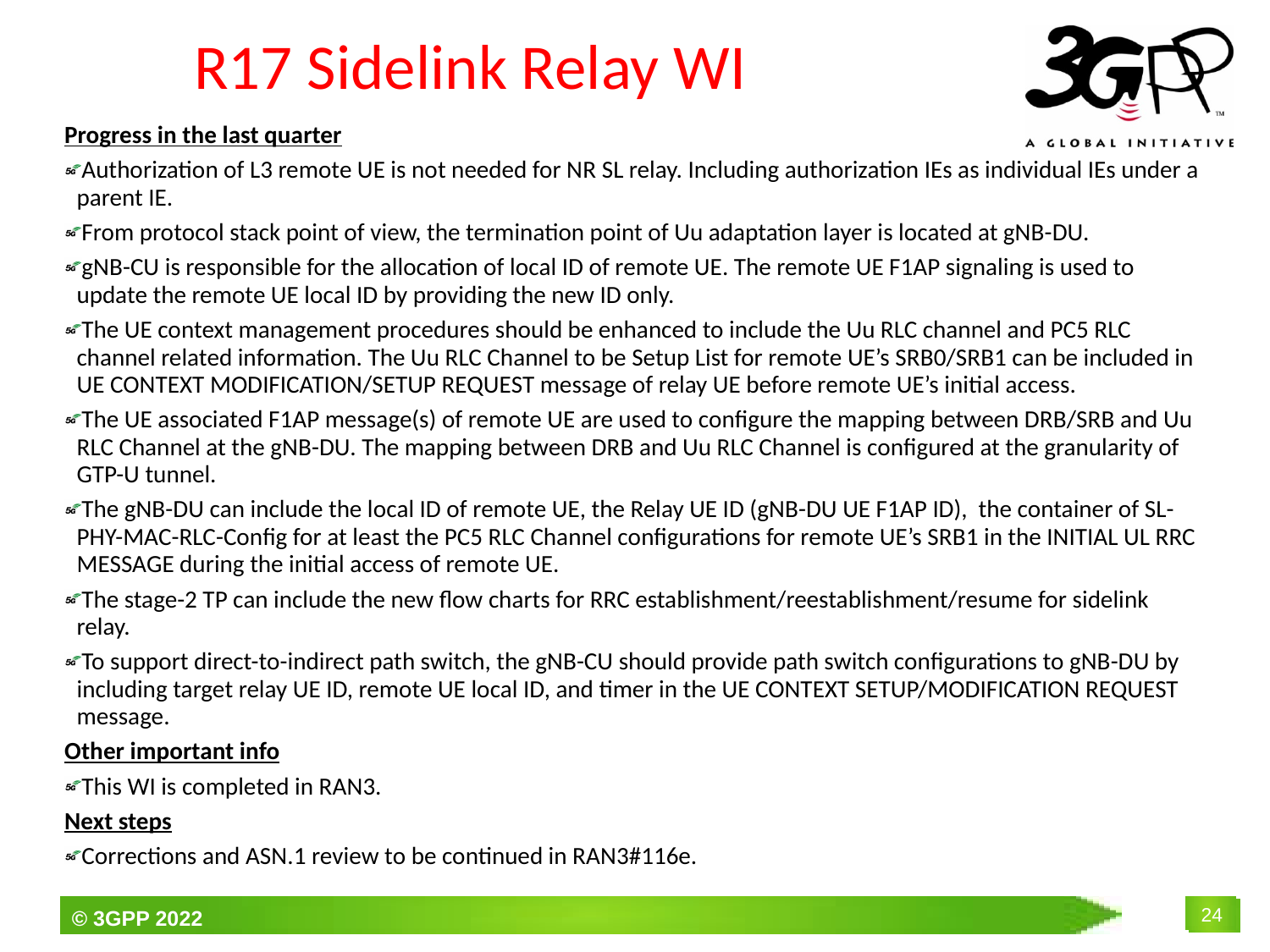

# R17 Sidelink Relay WI
Progress in the last quarter
Authorization of L3 remote UE is not needed for NR SL relay. Including authorization IEs as individual IEs under a parent IE.
From protocol stack point of view, the termination point of Uu adaptation layer is located at gNB-DU.
gNB-CU is responsible for the allocation of local ID of remote UE. The remote UE F1AP signaling is used to update the remote UE local ID by providing the new ID only.
The UE context management procedures should be enhanced to include the Uu RLC channel and PC5 RLC channel related information. The Uu RLC Channel to be Setup List for remote UE’s SRB0/SRB1 can be included in UE CONTEXT MODIFICATION/SETUP REQUEST message of relay UE before remote UE’s initial access.
The UE associated F1AP message(s) of remote UE are used to configure the mapping between DRB/SRB and Uu RLC Channel at the gNB-DU. The mapping between DRB and Uu RLC Channel is configured at the granularity of GTP-U tunnel.
The gNB-DU can include the local ID of remote UE, the Relay UE ID (gNB-DU UE F1AP ID),  the container of SL-PHY-MAC-RLC-Config for at least the PC5 RLC Channel configurations for remote UE’s SRB1 in the INITIAL UL RRC MESSAGE during the initial access of remote UE.
The stage-2 TP can include the new flow charts for RRC establishment/reestablishment/resume for sidelink relay.
To support direct-to-indirect path switch, the gNB-CU should provide path switch configurations to gNB-DU by including target relay UE ID, remote UE local ID, and timer in the UE CONTEXT SETUP/MODIFICATION REQUEST message.
Other important info
This WI is completed in RAN3.
Next steps
Corrections and ASN.1 review to be continued in RAN3#116e.
24